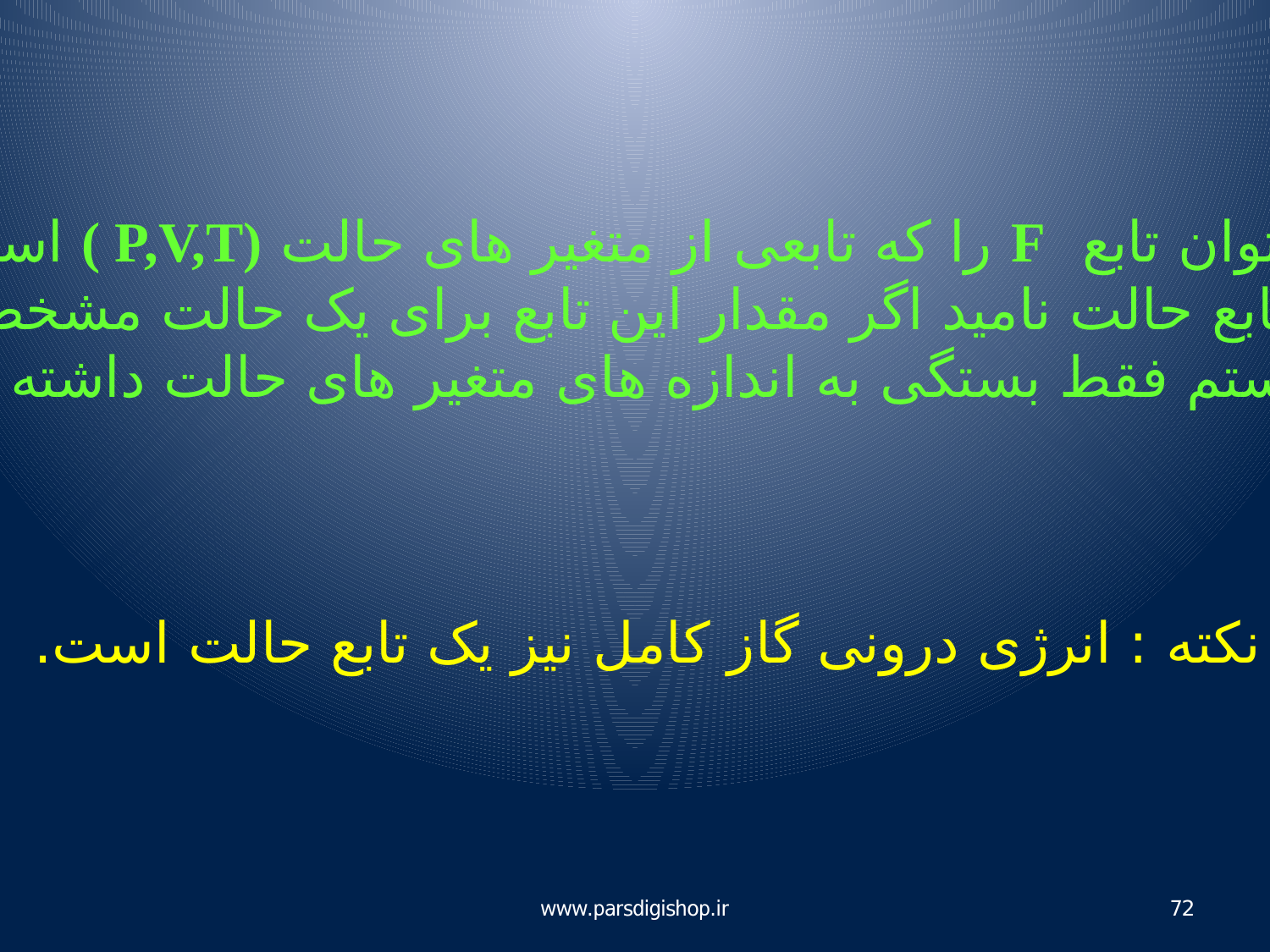

می توان تابع  F را که تابعی از متغیر های حالت (P,V,T ) است
یک تابع حالت نامید اگر مقدار این تابع برای یک حالت مشخص
 سیستم فقط بستگی به اندازه های متغیر های حالت داشته باشد.
نکته : انرژی درونی گاز کامل نیز یک تابع حالت است.
www.parsdigishop.ir
72